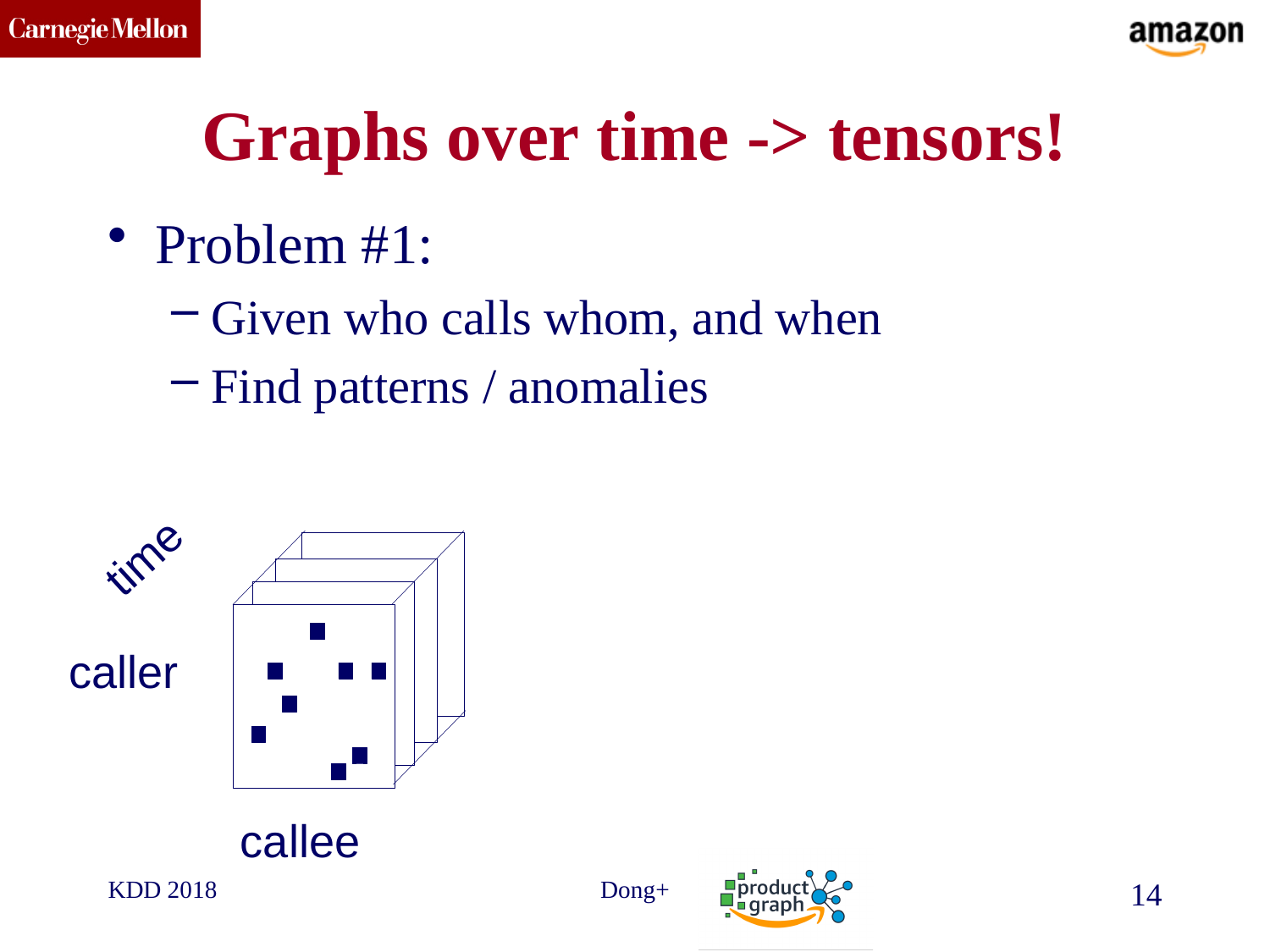

# Graphs over time -> tensors!
Problem #1:
Given who calls whom, and when
Find patterns / anomalies
time

caller
callee
KDD 2018
Dong+
14